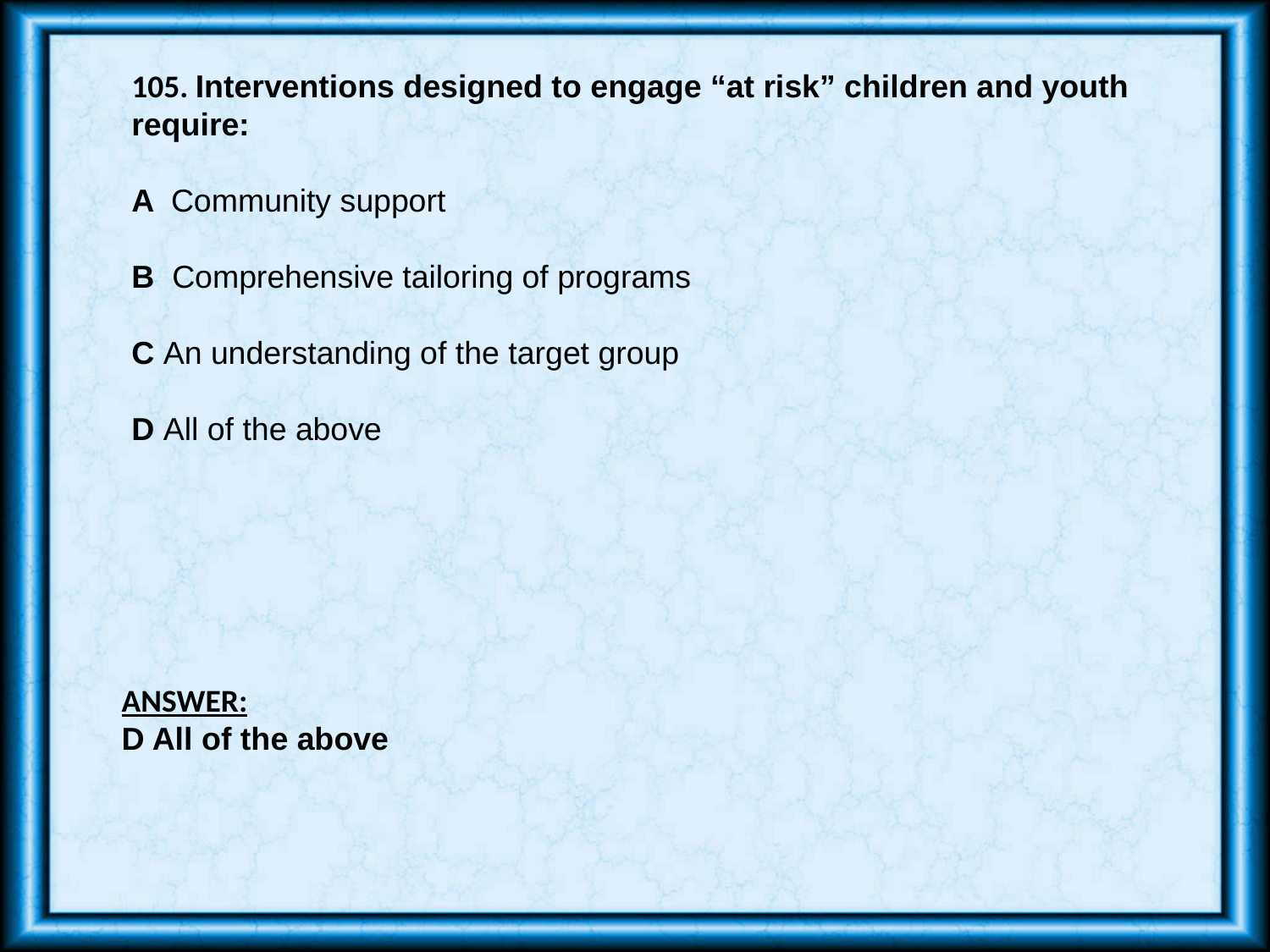

105. Interventions designed to engage “at risk” children and youth require:

A  Community support

B  Comprehensive tailoring of programs

C An understanding of the target group

D All of the above

ANSWER:
D All of the above